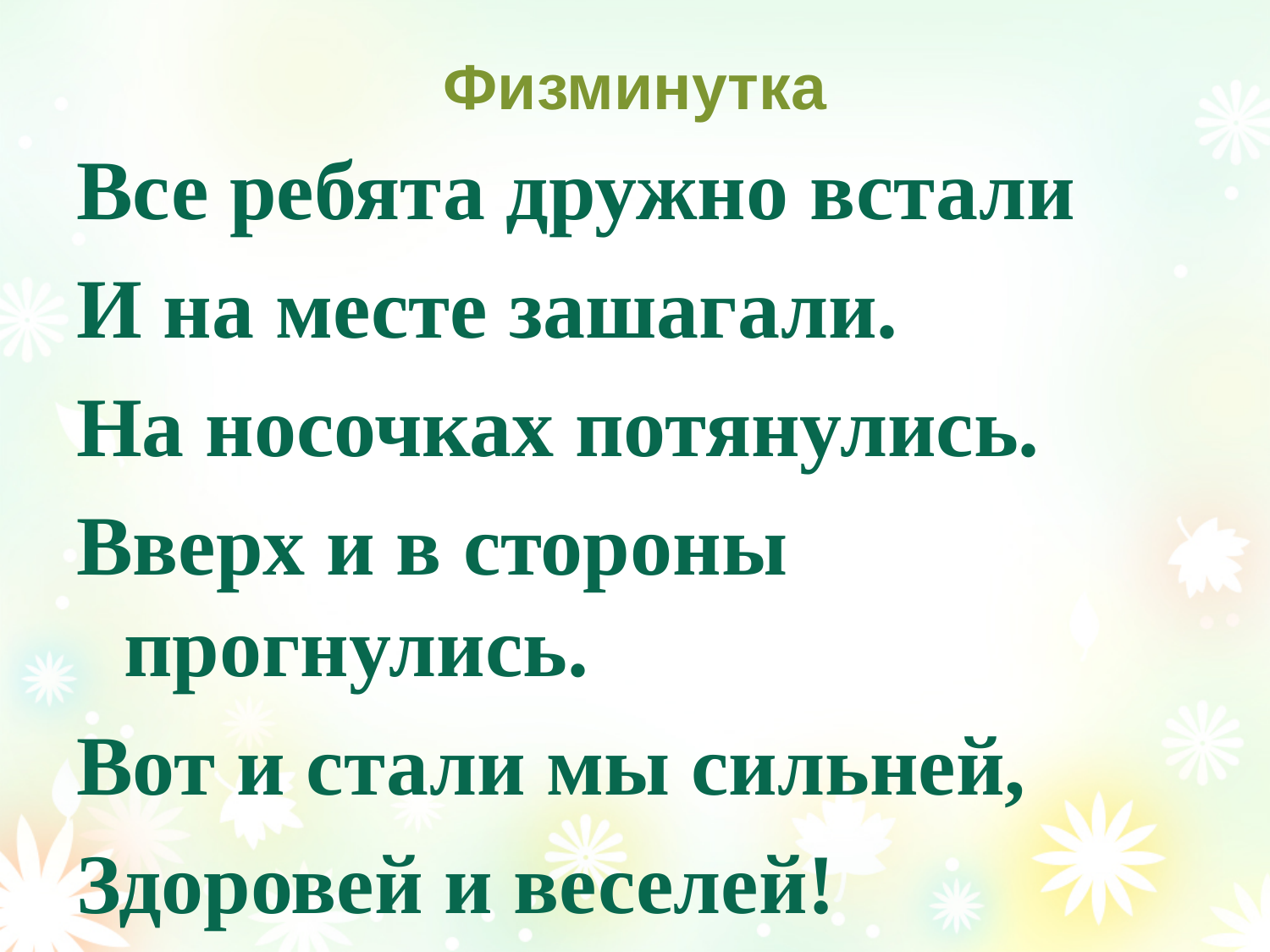

# Физминутка
Все ребята дружно встали
И на месте зашагали.
На носочках потянулись.
Вверх и в стороны прогнулись.
Вот и стали мы сильней,
Здоровей и веселей!